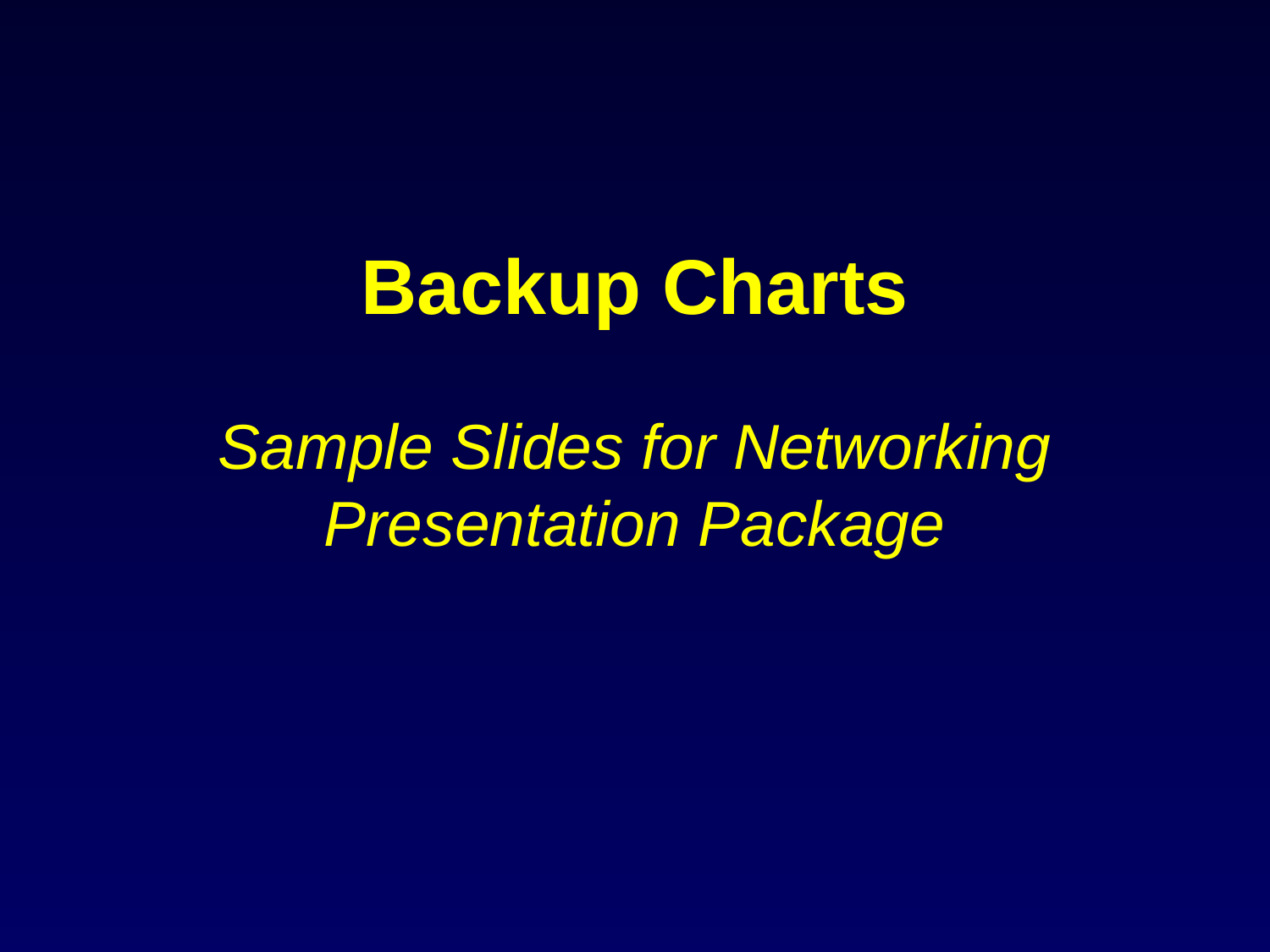

# Backup Charts Sample Slides for Networking Presentation Package